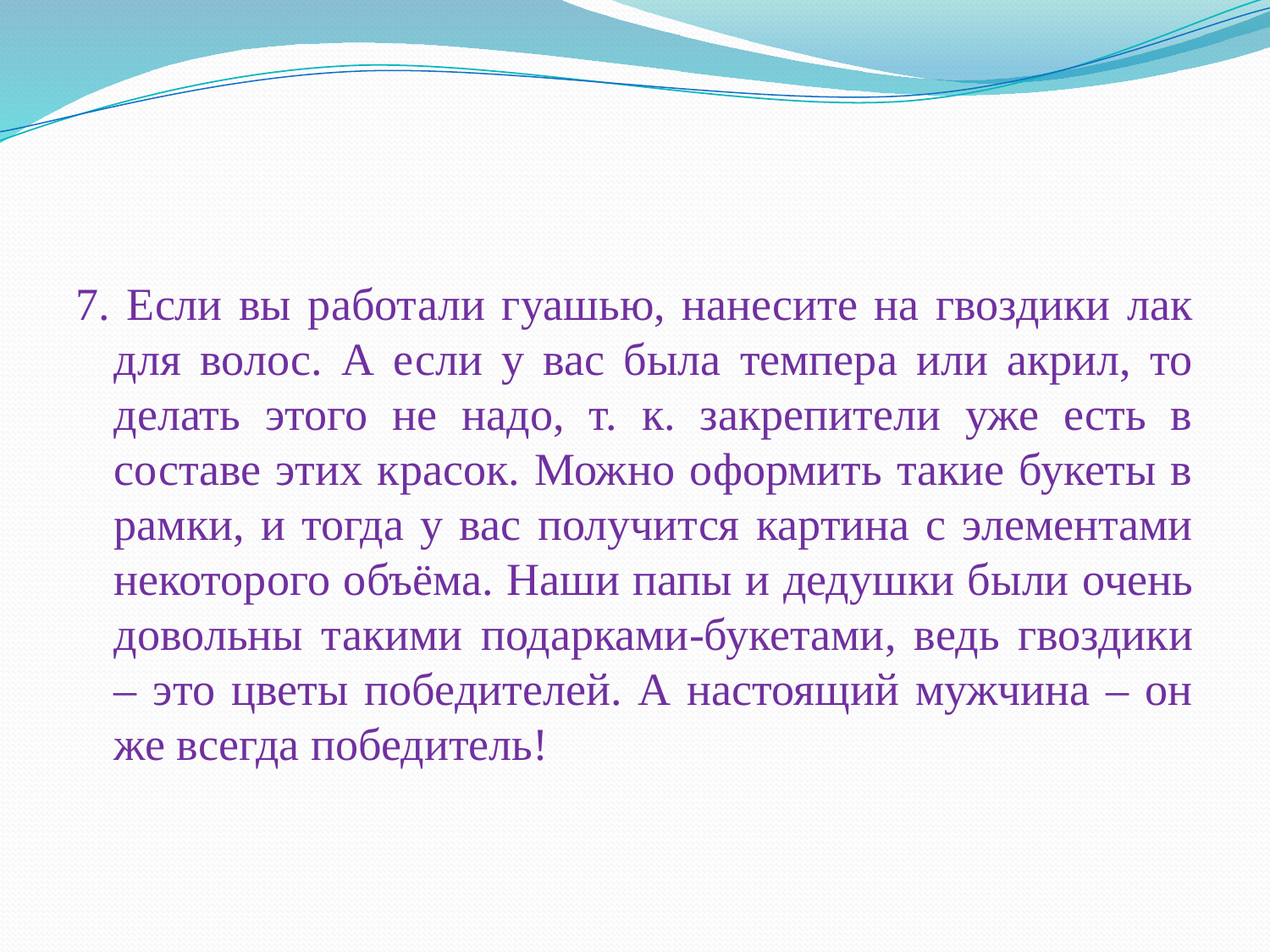

#
7. Если вы работали гуашью, нанесите на гвоздики лак для волос. А если у вас была темпера или акрил, то делать этого не надо, т. к. закрепители уже есть в составе этих красок. Можно оформить такие букеты в рамки, и тогда у вас получится картина с элементами некоторого объёма. Наши папы и дедушки были очень довольны такими подарками-букетами, ведь гвоздики – это цветы победителей. А настоящий мужчина – он же всегда победитель!